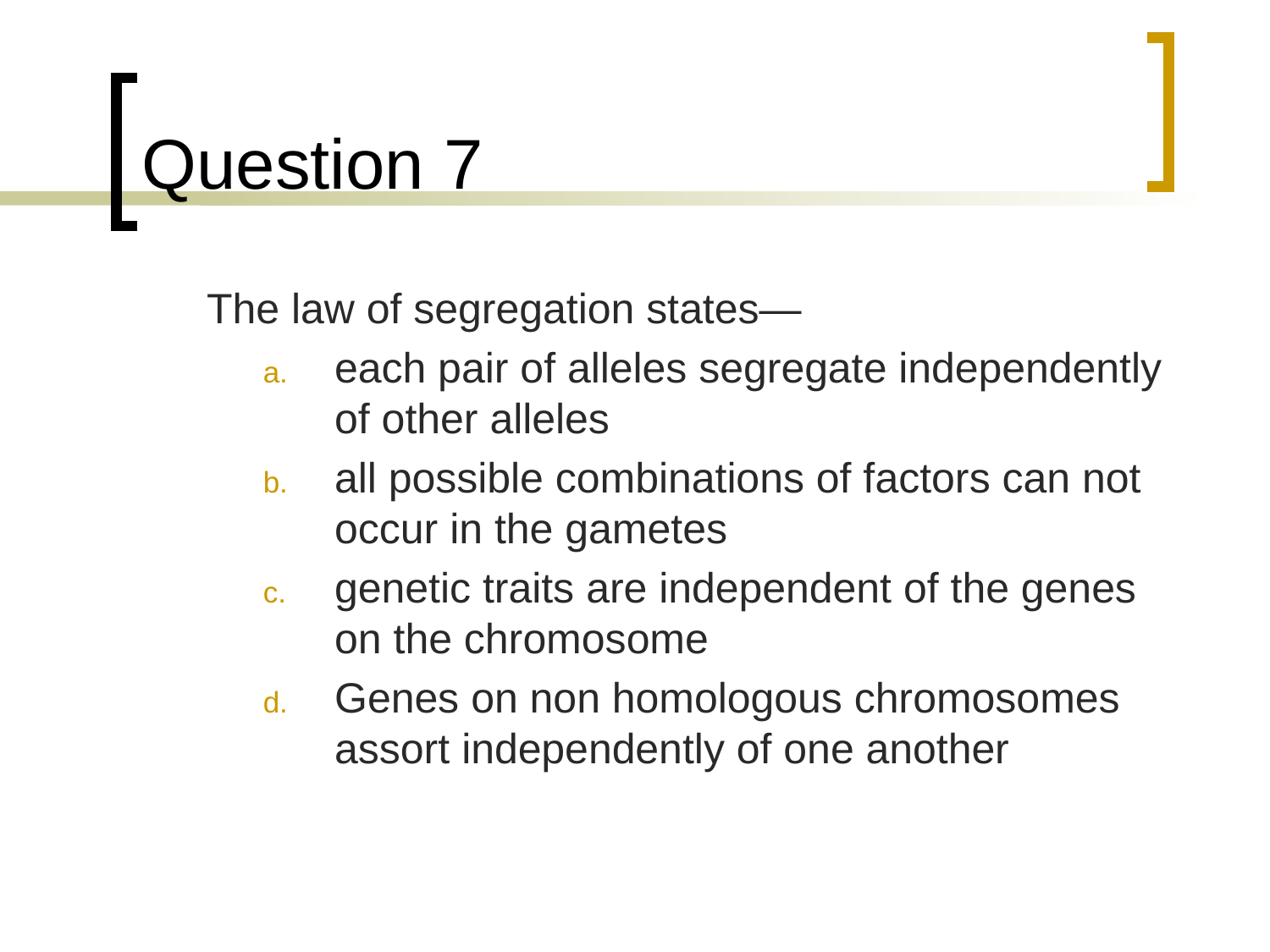

# Question 7
	The law of segregation states—
each pair of alleles segregate independently of other alleles
all possible combinations of factors can not occur in the gametes
genetic traits are independent of the genes on the chromosome
Genes on non homologous chromosomes assort independently of one another